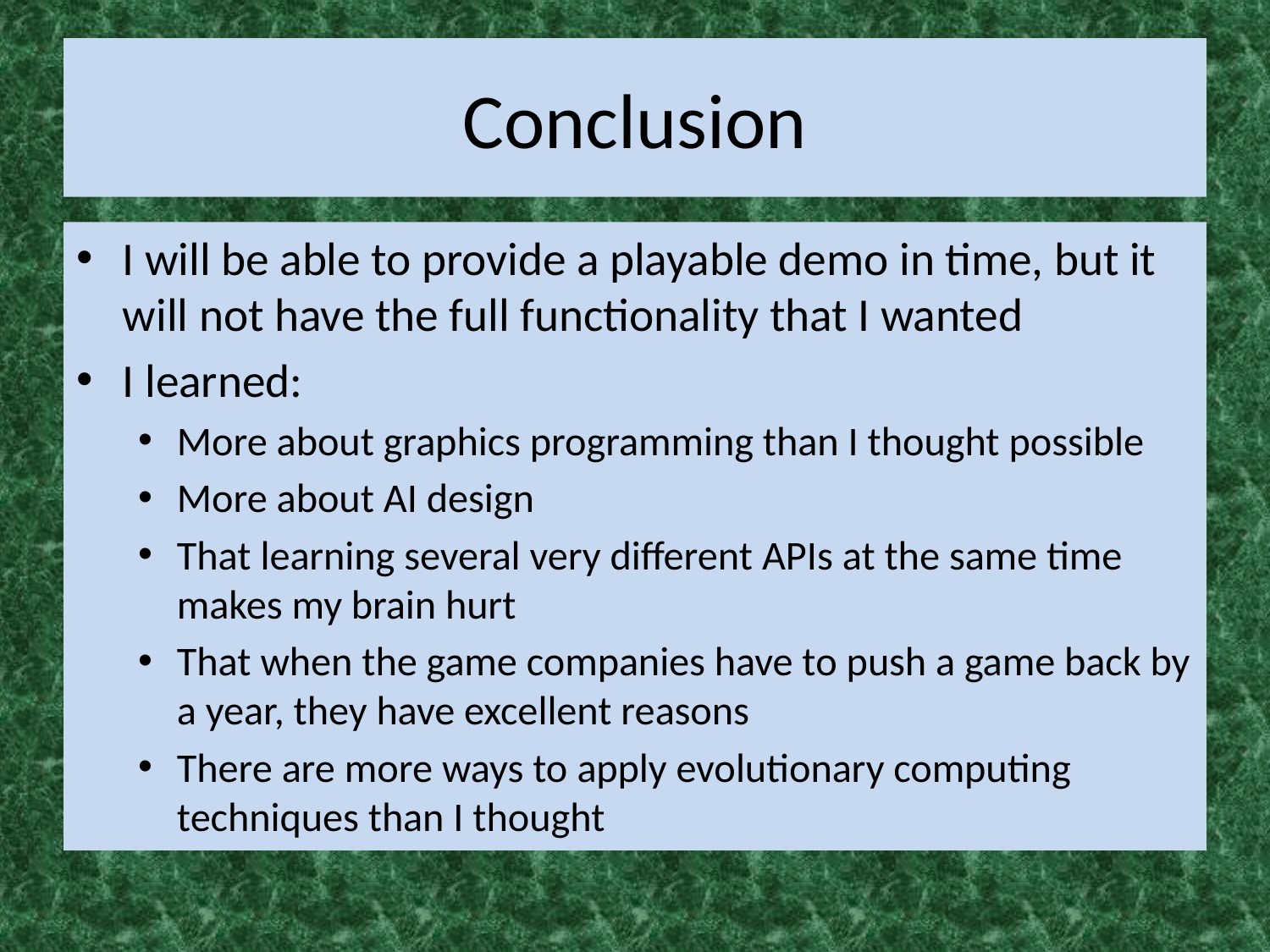

# Conclusion
I will be able to provide a playable demo in time, but it will not have the full functionality that I wanted
I learned:
More about graphics programming than I thought possible
More about AI design
That learning several very different APIs at the same time makes my brain hurt
That when the game companies have to push a game back by a year, they have excellent reasons
There are more ways to apply evolutionary computing techniques than I thought